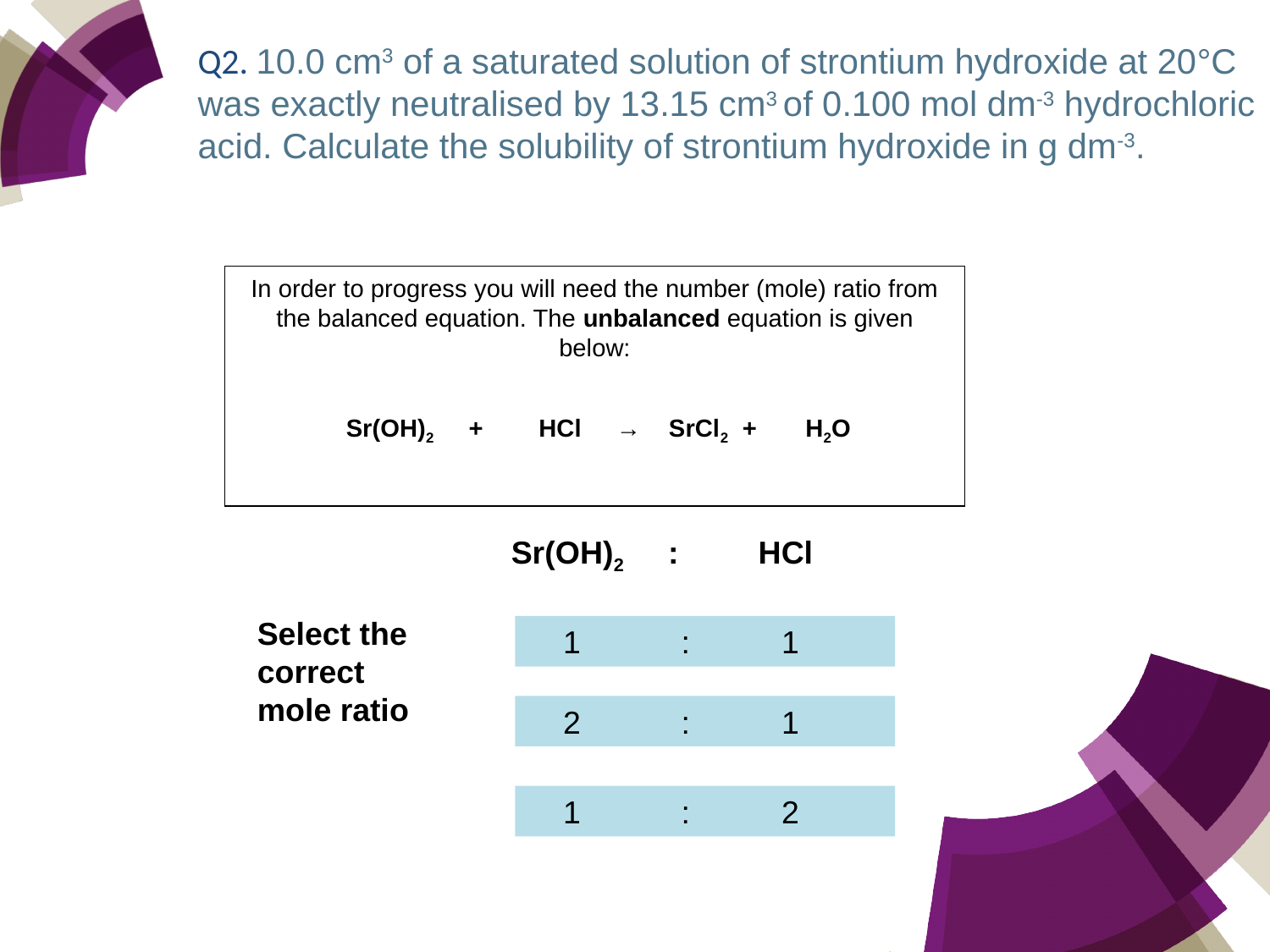

# Q2. 10.0 cm3 of a saturated solution of strontium hydroxide at 20°C was exactly neutralised by 13.15 cm3 of 0.100 mol dm-3 hydrochloric acid. Calculate the solubility of strontium hydroxide in g dm-3.
In order to progress you will need the number (mole) ratio from the balanced equation. The unbalanced equation is given below:

 Sr(OH)2     +        HCl     →    SrCl2  +       H2O

Select the correct formula for strontium hydroxide:
		Sr(OH)2     :         HCl

Select the
correct
mole ratio

    1	   :	1
    2	   :	1
    1	   :	2